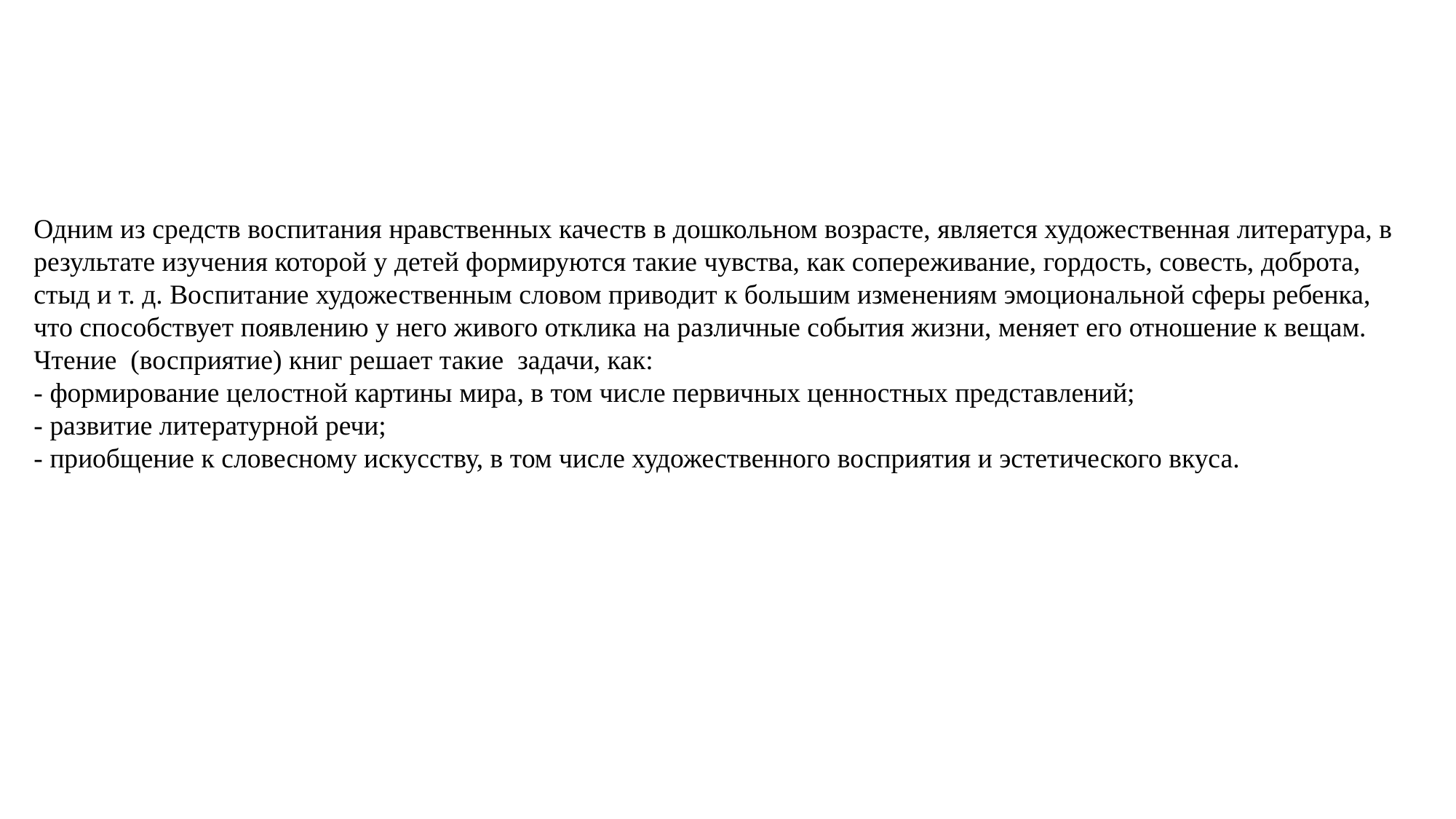

Одним из средств воспитания нравственных качеств в дошкольном возрасте, является художественная литература, в результате изучения которой у детей формируются такие чувства, как сопереживание, гордость, совесть, доброта, стыд и т. д. Воспитание художественным словом приводит к большим изменениям эмоциональной сферы ребенка, что способствует появлению у него живого отклика на различные события жизни, меняет его отношение к вещам. Чтение  (восприятие) книг решает такие  задачи, как:
- формирование целостной картины мира, в том числе первичных ценностных представлений;
- развитие литературной речи;
- приобщение к словесному искусству, в том числе художественного восприятия и эстетического вкуса.